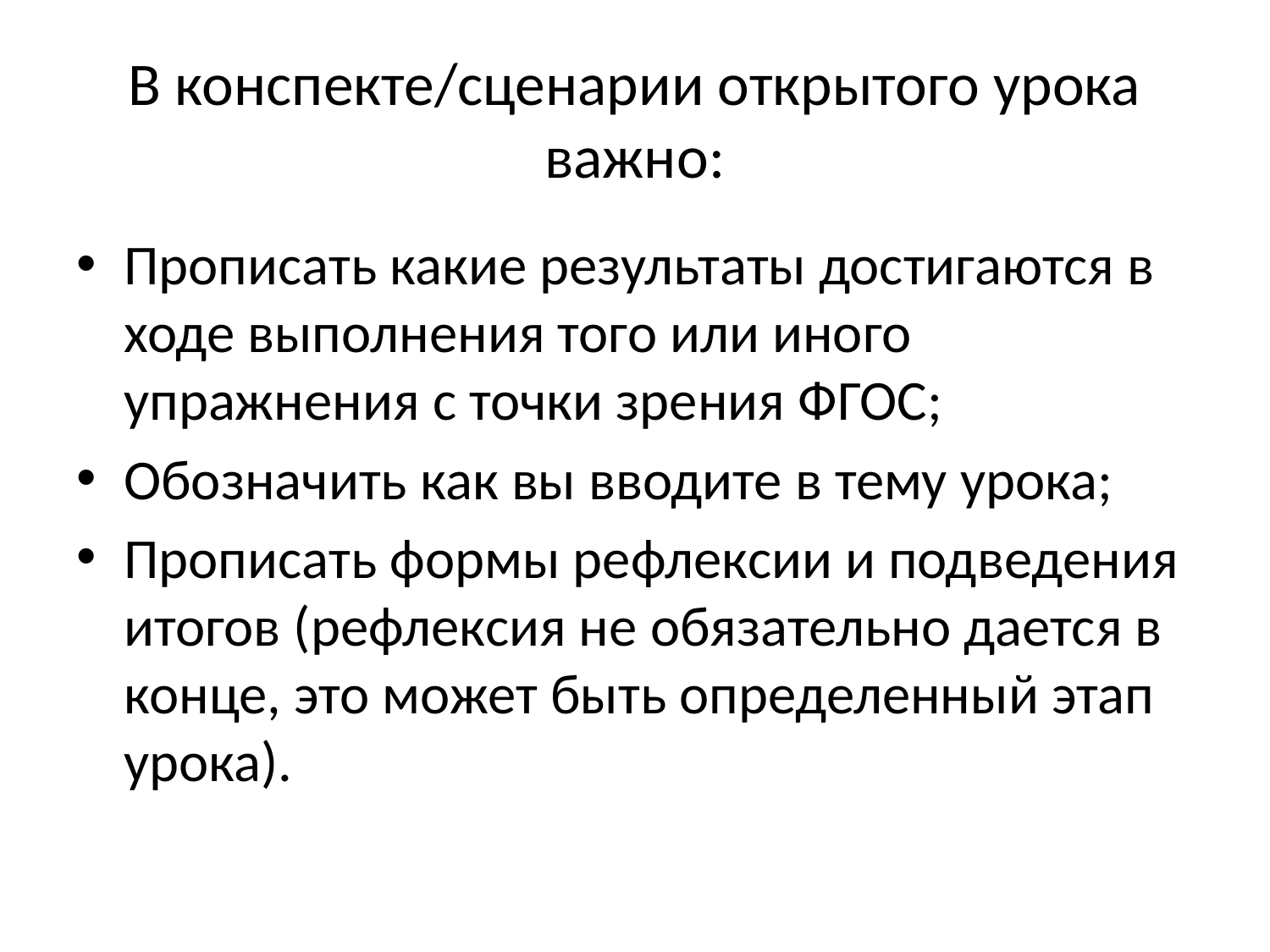

# В конспекте/сценарии открытого урока важно:
Прописать какие результаты достигаются в ходе выполнения того или иного упражнения с точки зрения ФГОС;
Обозначить как вы вводите в тему урока;
Прописать формы рефлексии и подведения итогов (рефлексия не обязательно дается в конце, это может быть определенный этап урока).